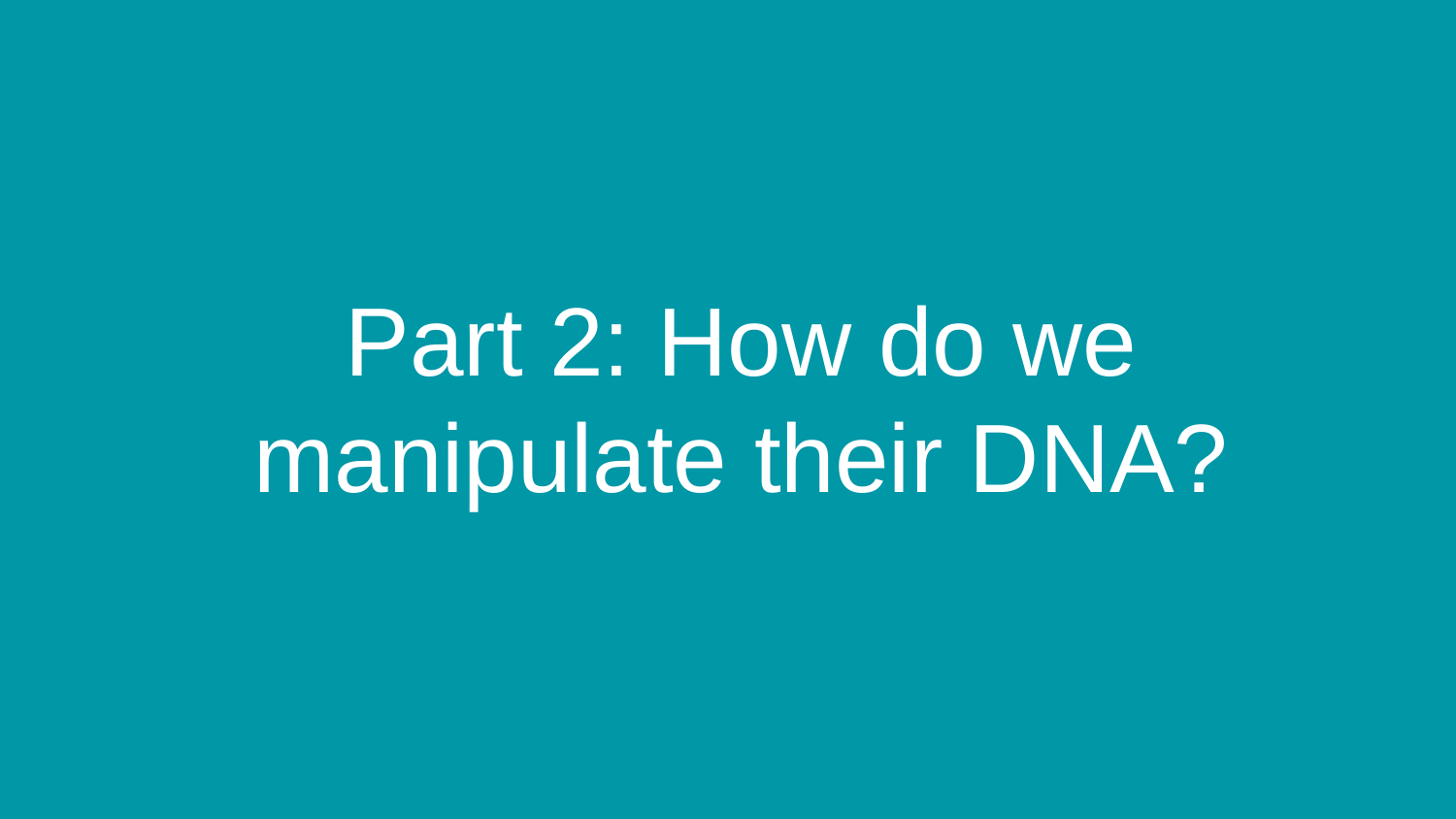

Part 2: How do we manipulate their DNA?